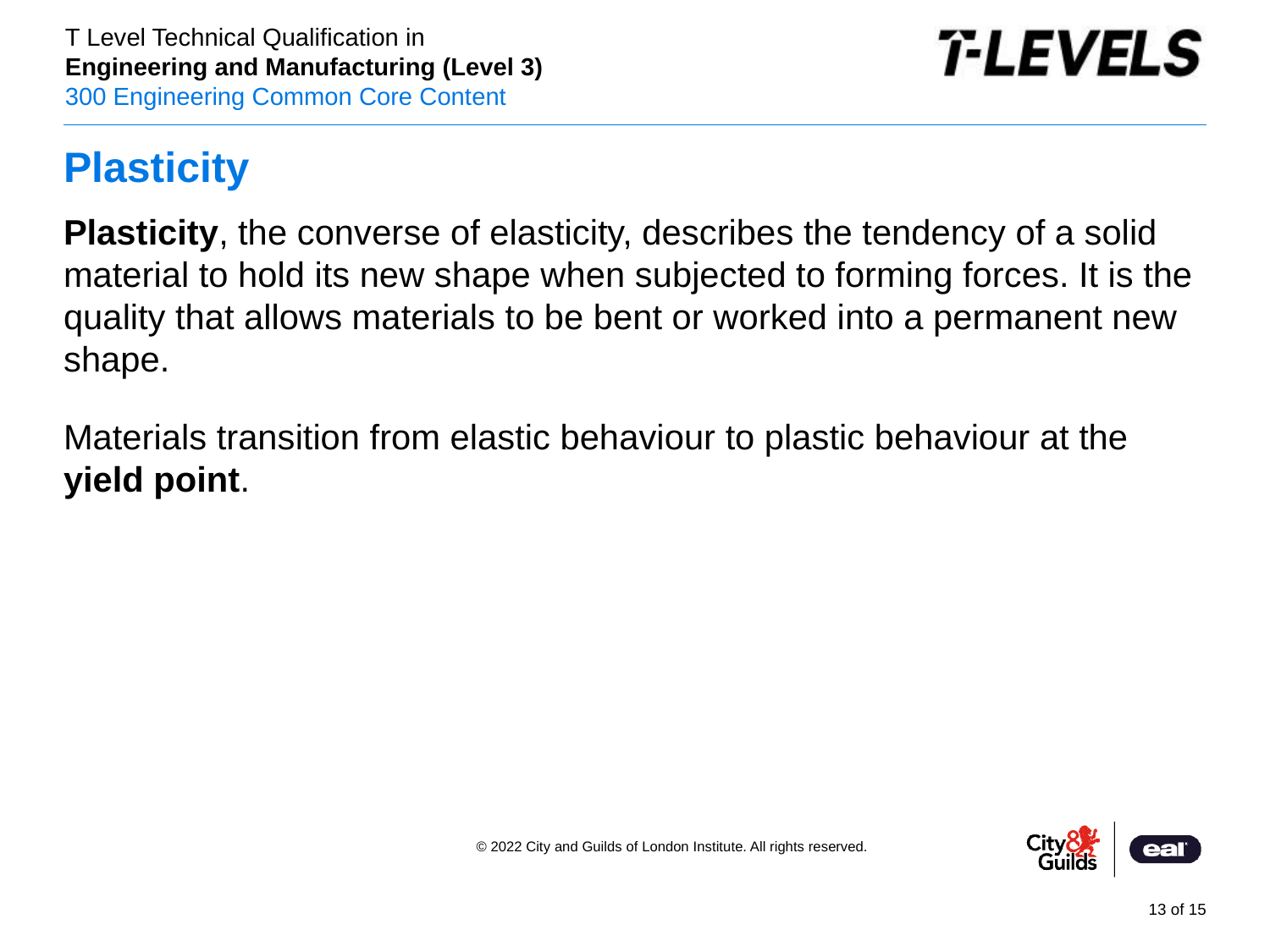

# Plasticity
Plasticity, the converse of elasticity, describes the tendency of a solid material to hold its new shape when subjected to forming forces. It is the quality that allows materials to be bent or worked into a permanent new shape.
Materials transition from elastic behaviour to plastic behaviour at the yield point.